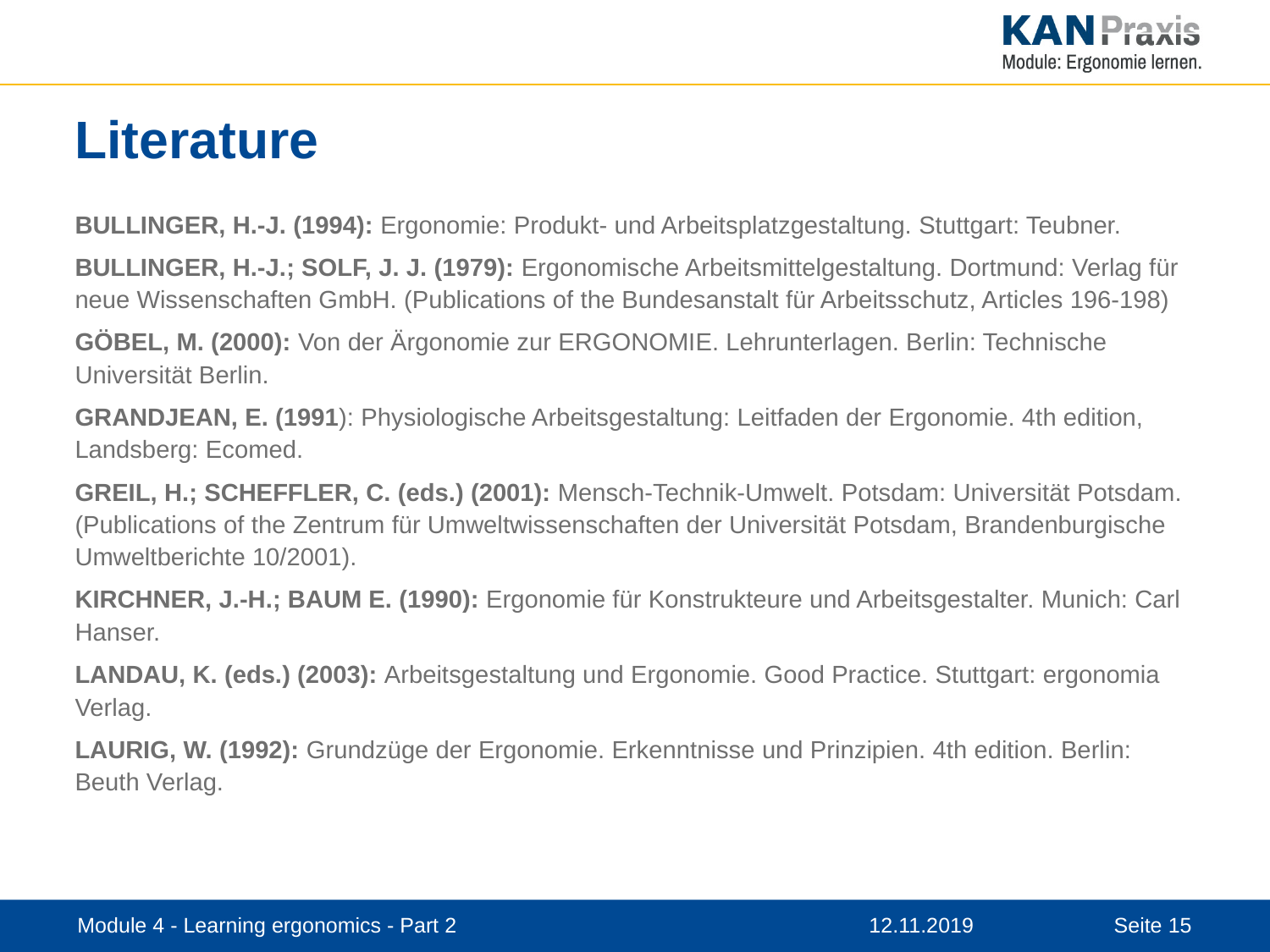

# Literature
BULLINGER, H.-J. (1994): Ergonomie: Produkt- und Arbeitsplatzgestaltung. Stuttgart: Teubner.
BULLINGER, H.-J.; SOLF, J. J. (1979): Ergonomische Arbeitsmittelgestaltung. Dortmund: Verlag für neue Wissenschaften GmbH. (Publications of the Bundesanstalt für Arbeitsschutz, Articles 196-198)
GÖBEL, M. (2000): Von der Ärgonomie zur ERGONOMIE. Lehrunterlagen. Berlin: Technische Universität Berlin.
GRANDJEAN, E. (1991): Physiologische Arbeitsgestaltung: Leitfaden der Ergonomie. 4th edition, Landsberg: Ecomed.
GREIL, H.; SCHEFFLER, C. (eds.) (2001): Mensch-Technik-Umwelt. Potsdam: Universität Potsdam. (Publications of the Zentrum für Umweltwissenschaften der Universität Potsdam, Brandenburgische Umweltberichte 10/2001).
KIRCHNER, J.-H.; BAUM E. (1990): Ergonomie für Konstrukteure und Arbeitsgestalter. Munich: Carl Hanser.
LANDAU, K. (eds.) (2003): Arbeitsgestaltung und Ergonomie. Good Practice. Stuttgart: ergonomia Verlag.
LAURIG, W. (1992): Grundzüge der Ergonomie. Erkenntnisse und Prinzipien. 4th edition. Berlin: Beuth Verlag.

Module 4 - Learning ergonomics - Part 2
12.11.2019
15